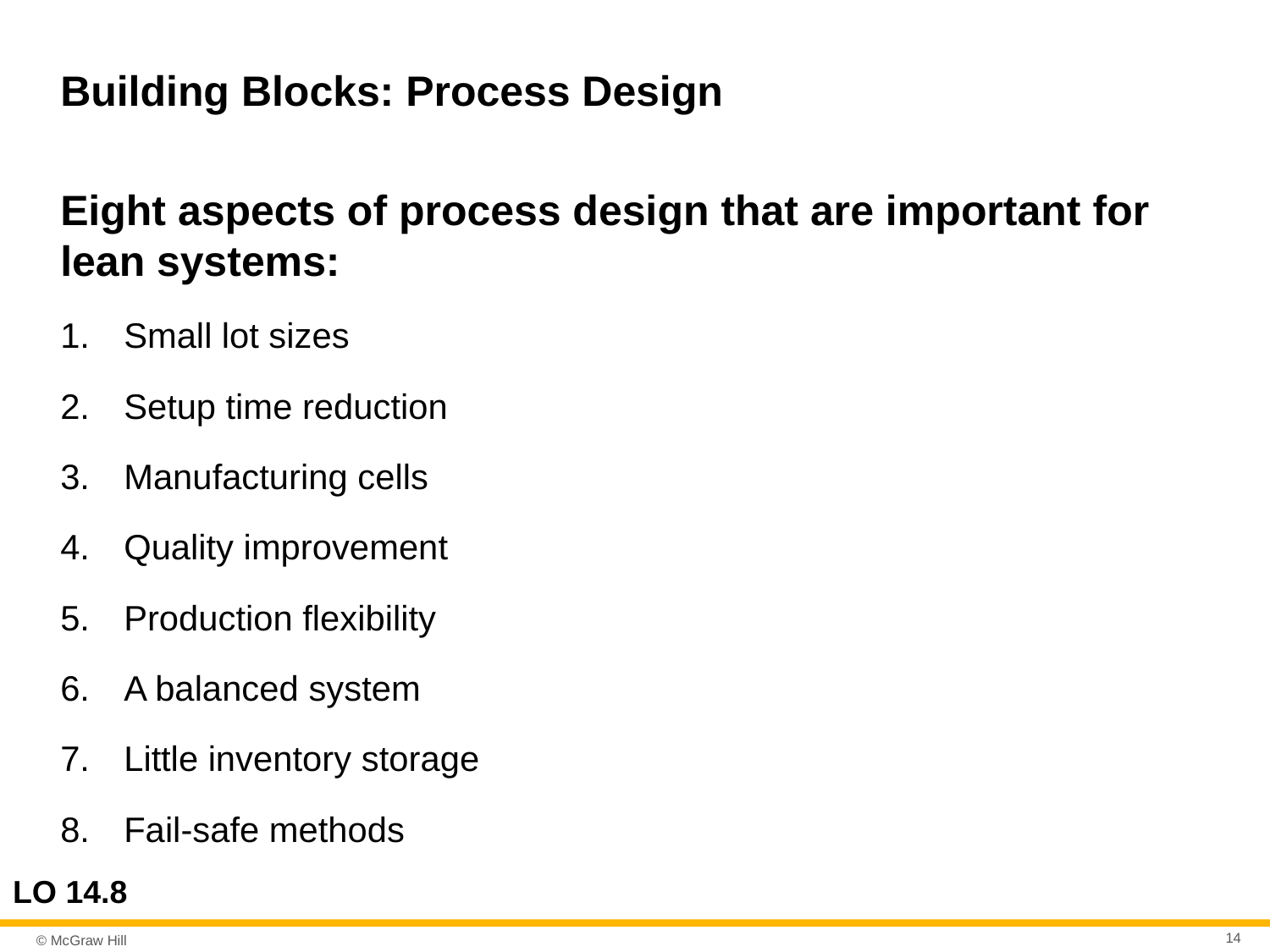

# Building Blocks: Process Design
Eight aspects of process design that are important for lean systems:
Small lot sizes
Setup time reduction
Manufacturing cells
Quality improvement
Production flexibility
A balanced system
Little inventory storage
Fail-safe methods
LO 14.8